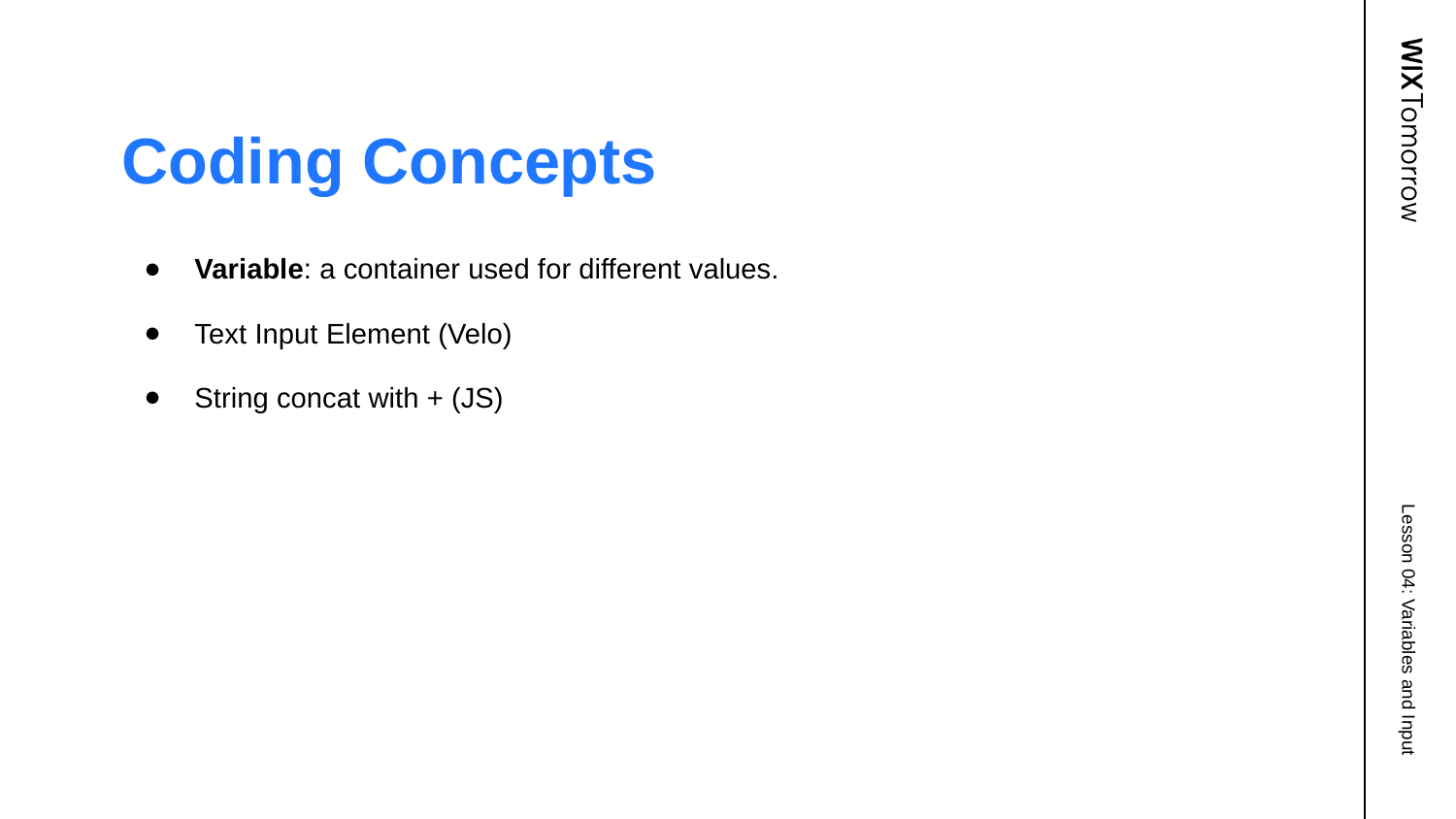

# Coding Concepts
Variable: a container used for different values.
Text Input Element (Velo)
String concat with + (JS)